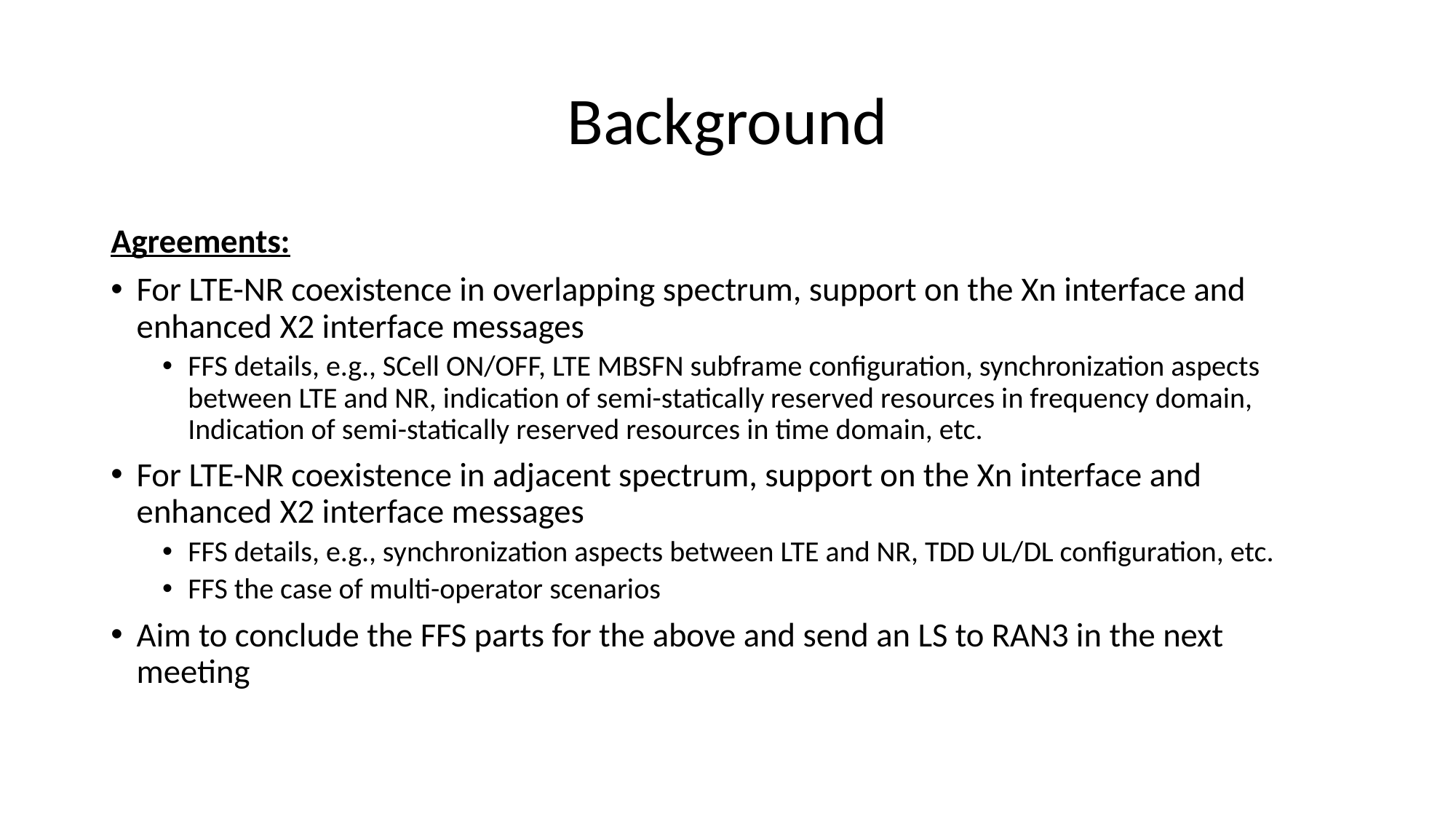

# Background
Agreements:
For LTE-NR coexistence in overlapping spectrum, support on the Xn interface and enhanced X2 interface messages
FFS details, e.g., SCell ON/OFF, LTE MBSFN subframe configuration, synchronization aspects between LTE and NR, indication of semi-statically reserved resources in frequency domain, Indication of semi-statically reserved resources in time domain, etc.
For LTE-NR coexistence in adjacent spectrum, support on the Xn interface and enhanced X2 interface messages
FFS details, e.g., synchronization aspects between LTE and NR, TDD UL/DL configuration, etc.
FFS the case of multi-operator scenarios
Aim to conclude the FFS parts for the above and send an LS to RAN3 in the next meeting